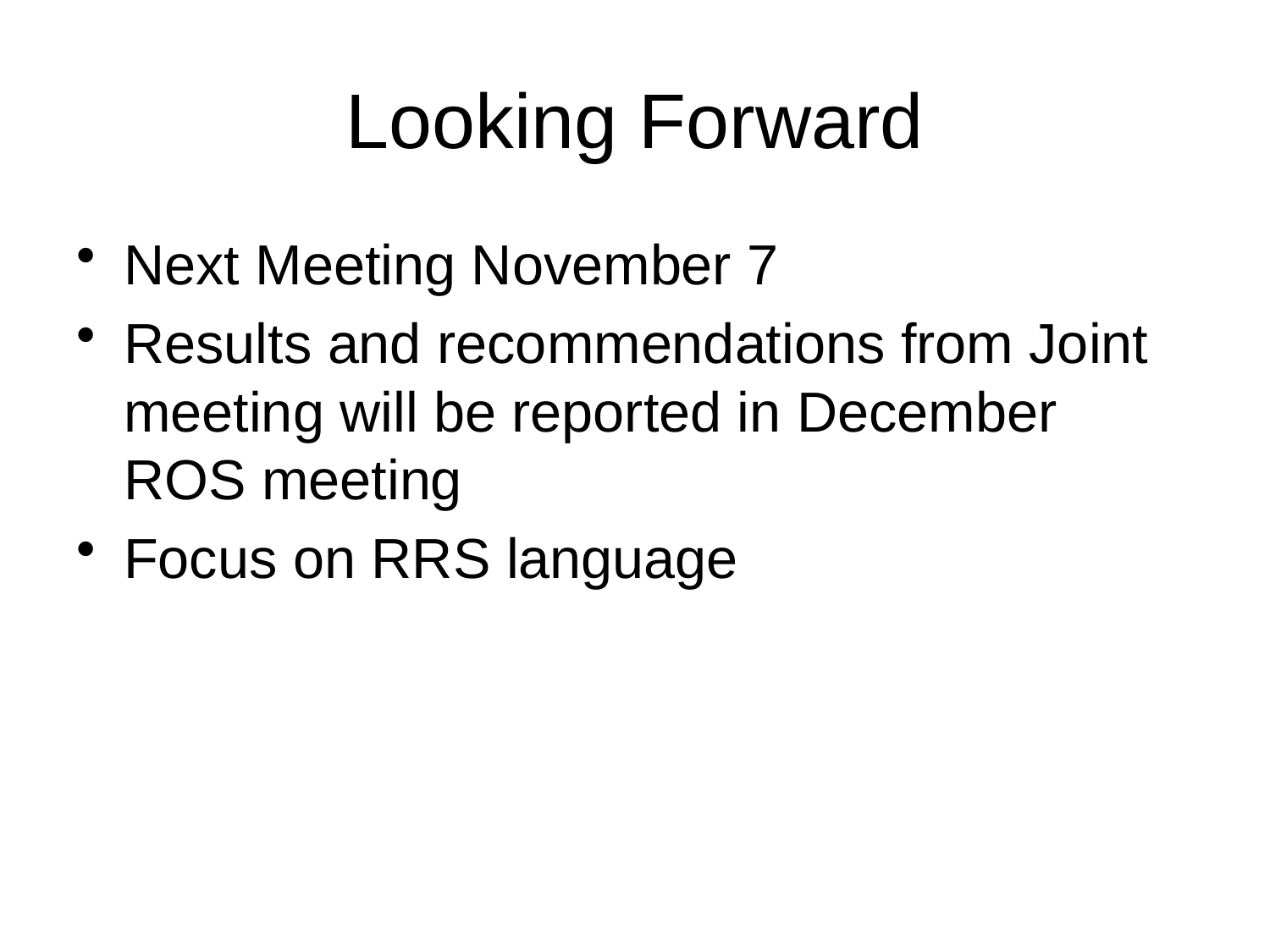

# Looking Forward
Next Meeting November 7
Results and recommendations from Joint meeting will be reported in December ROS meeting
Focus on RRS language